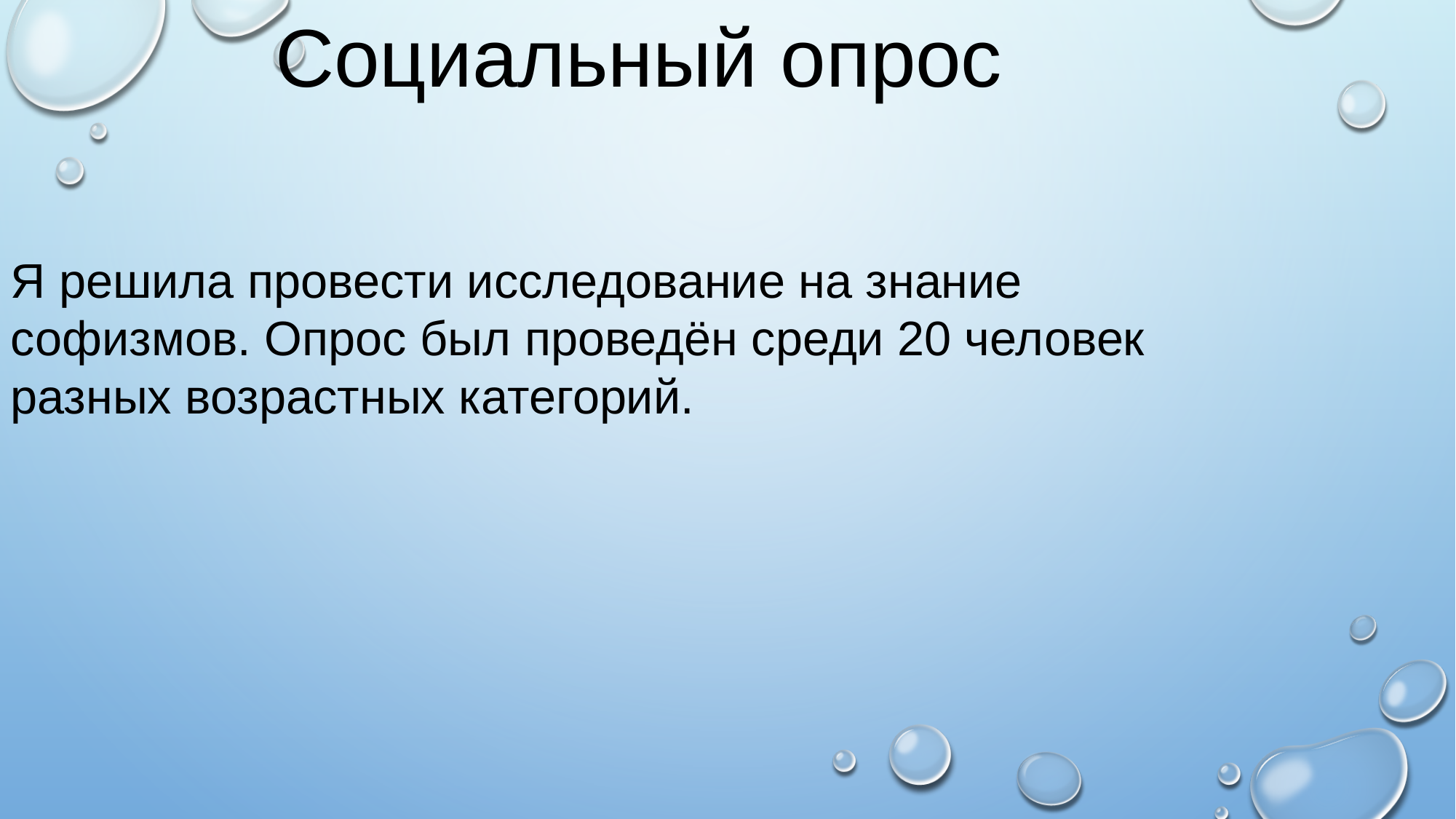

Социальный опрос

Я решила провести исследование на знание софизмов. Опрос был проведён среди 20 человек разных возрастных категорий.